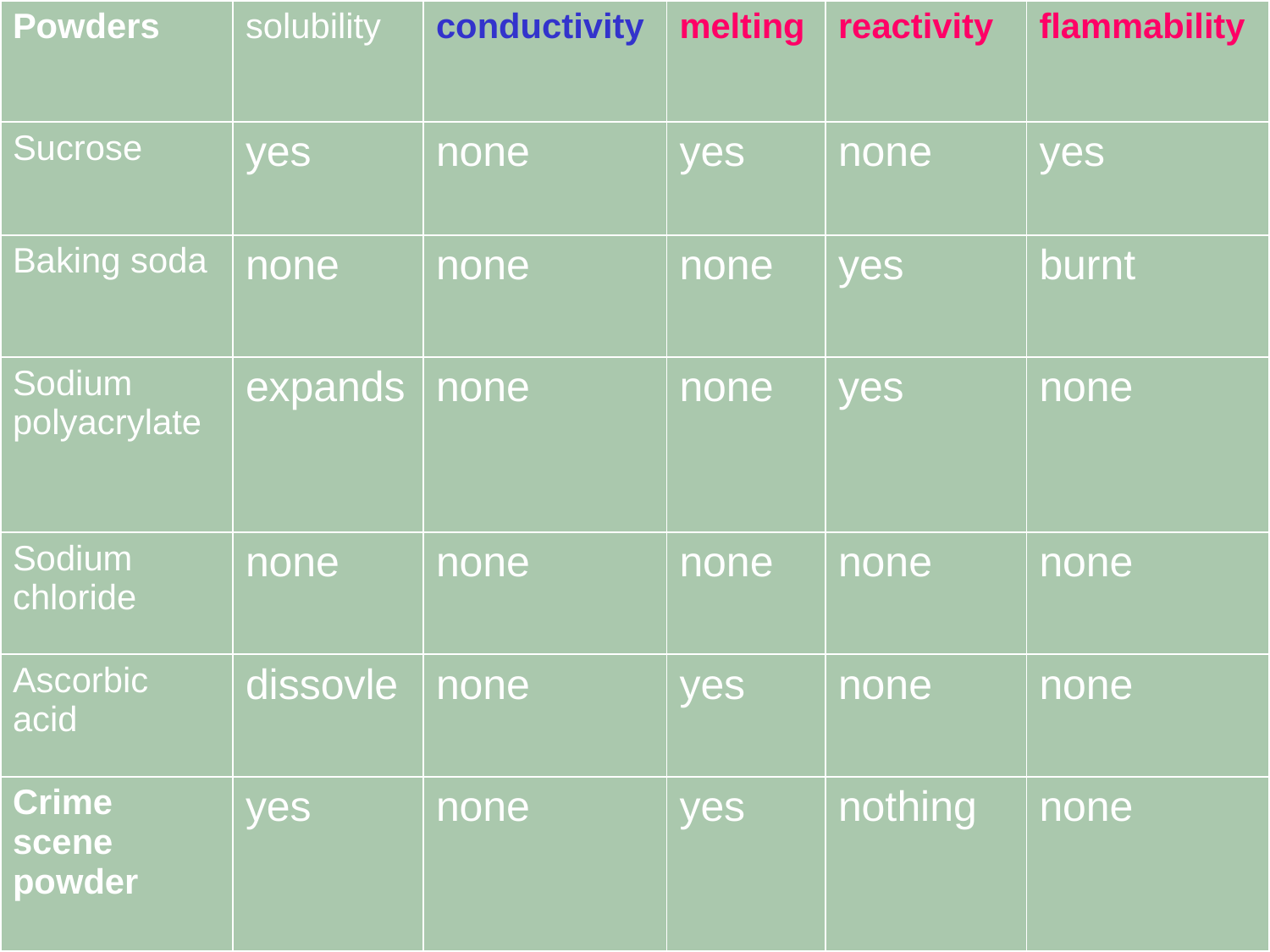

| Powders | solubility | conductivity | melting | reactivity | flammability |
| --- | --- | --- | --- | --- | --- |
| Sucrose | yes | none | yes | none | yes |
| Baking soda | none | none | none | yes | burnt |
| Sodium polyacrylate | expands | none | none | yes | none |
| Sodium chloride | none | none | none | none | none |
| Ascorbic acid | dissovle | none | yes | none | none |
| Crime scene powder | yes | none | yes | nothing | none |